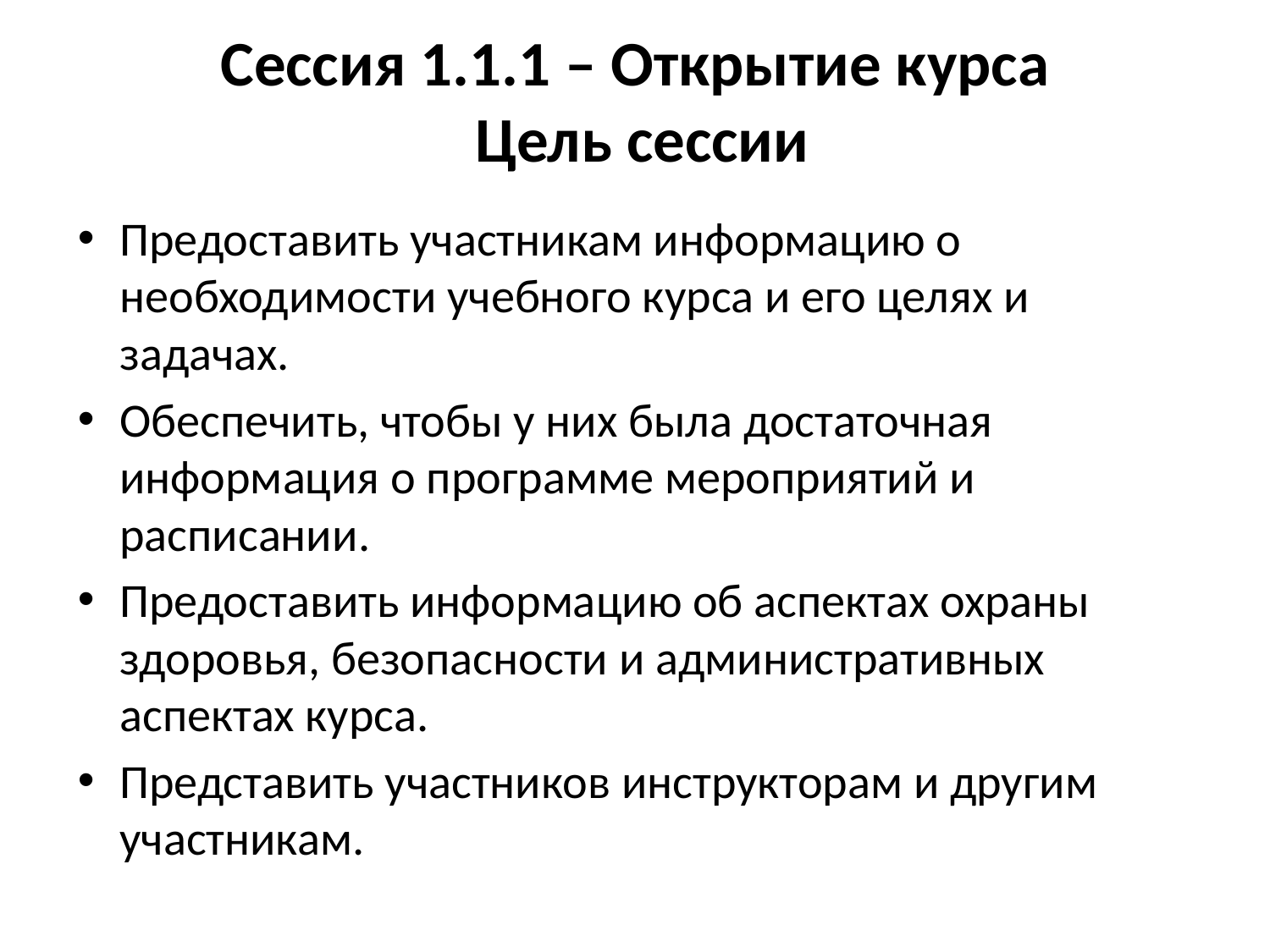

# Сессия 1.1.1 – Открытие курса Цель сессии
Предоставить участникам информацию о необходимости учебного курса и его целях и задачах.
Обеспечить, чтобы у них была достаточная информация о программе мероприятий и расписании.
Предоставить информацию об аспектах охраны здоровья, безопасности и административных аспектах курса.
Представить участников инструкторам и другим участникам.